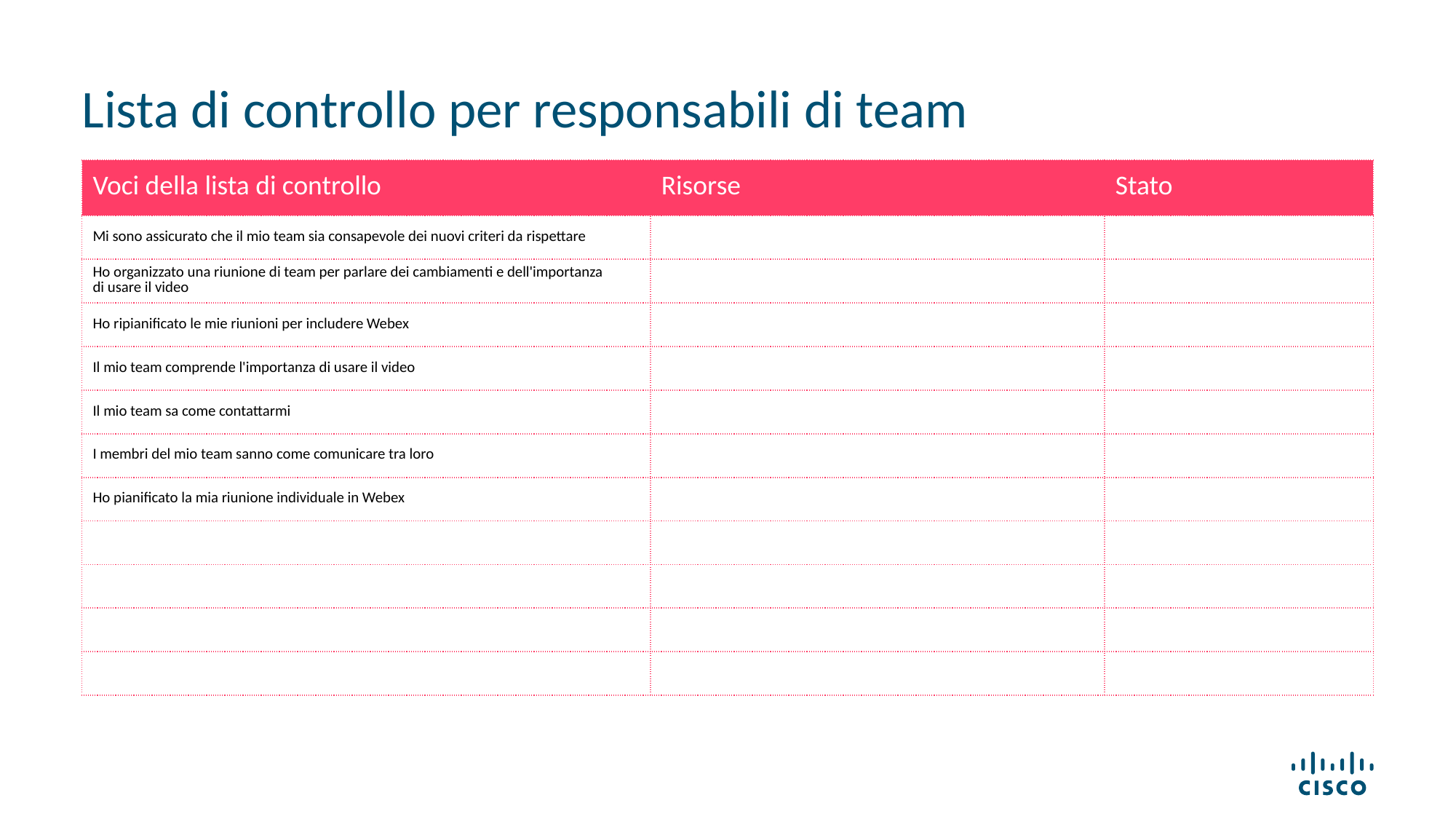

# Lista di controllo per responsabili di team
| Voci della lista di controllo | Risorse | Stato |
| --- | --- | --- |
| Mi sono assicurato che il mio team sia consapevole dei nuovi criteri da rispettare |  |  |
| Ho organizzato una riunione di team per parlare dei cambiamenti e dell'importanza di usare il video |  |  |
| Ho ripianificato le mie riunioni per includere Webex |  |  |
| Il mio team comprende l'importanza di usare il video |  |  |
| Il mio team sa come contattarmi |  |  |
| I membri del mio team sanno come comunicare tra loro |  |  |
| Ho pianificato la mia riunione individuale in Webex |  |  |
|  |  |  |
|  |  |  |
|  |  |  |
|  |  |  |